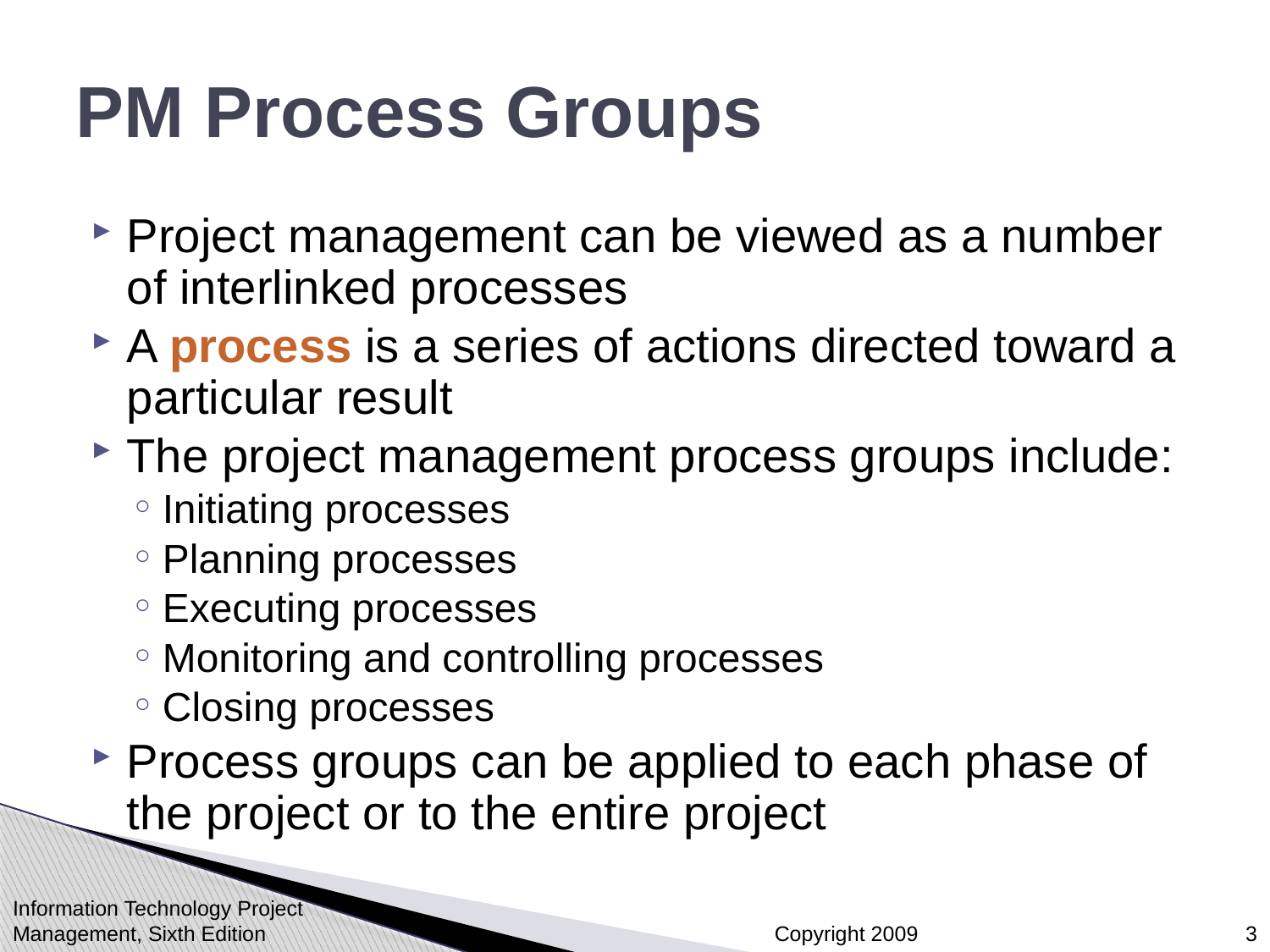

# PM Process Groups
Project management can be viewed as a number of interlinked processes
A process is a series of actions directed toward a particular result
The project management process groups include:
Initiating processes
Planning processes
Executing processes
Monitoring and controlling processes
Closing processes
Process groups can be applied to each phase of the project or to the entire project

Information Technology Project Management, Sixth Edition
3